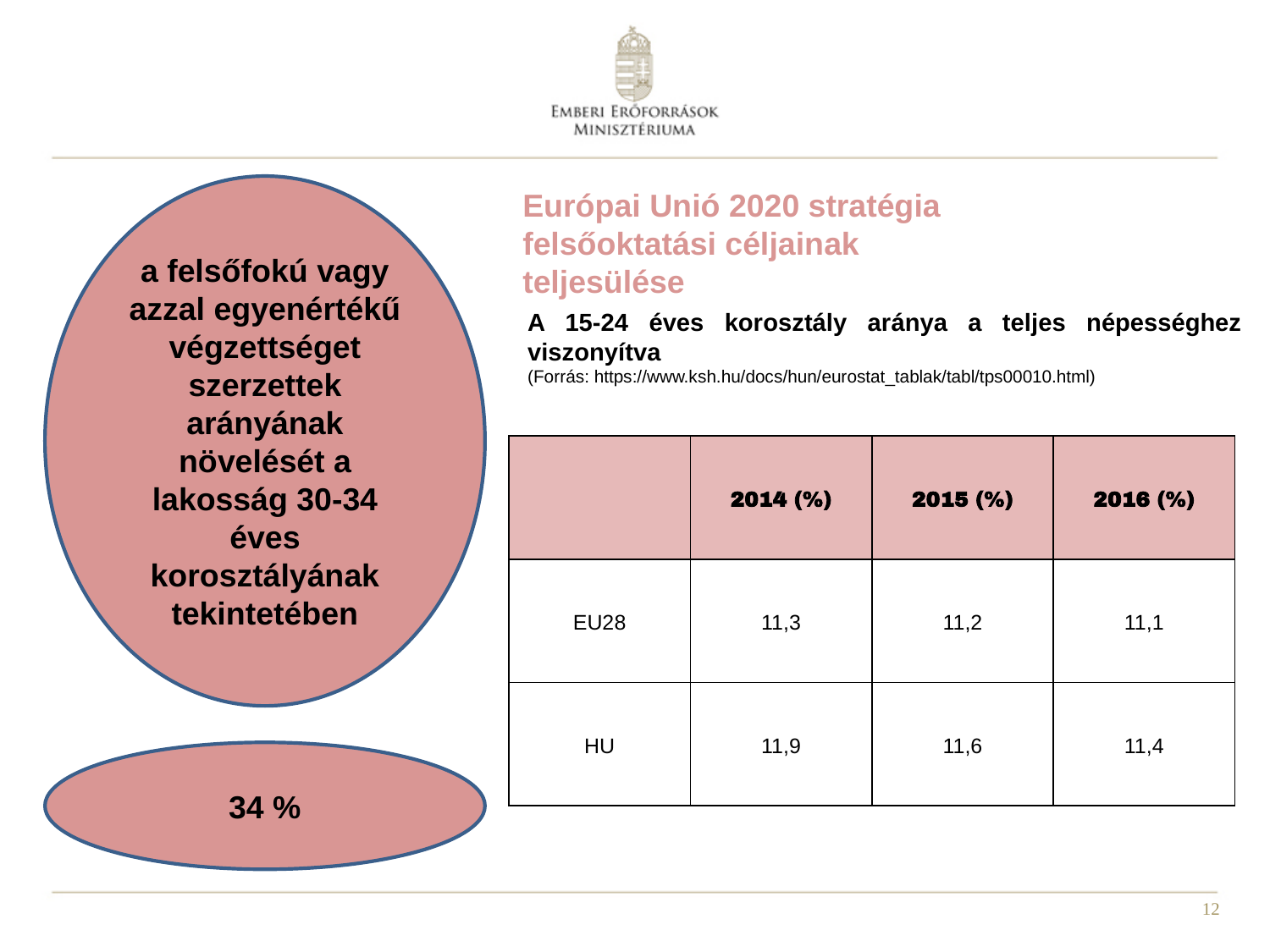

a felsőfokú vagy azzal egyenértékű végzettséget szerzettek arányának növelését a lakosság 30-34 éves korosztályának tekintetében
# Európai Unió 2020 stratégia felsőoktatási céljainak teljesülése
A 15-24 éves korosztály aránya a teljes népességhez viszonyítva
(Forrás: https://www.ksh.hu/docs/hun/eurostat_tablak/tabl/tps00010.html)

|  | 2014 (%) | 2015 (%) | 2016 (%) |
| --- | --- | --- | --- |
| EU28 | 11,3 | 11,2 | 11,1 |
| HU | 11,9 | 11,6 | 11,4 |
34 %